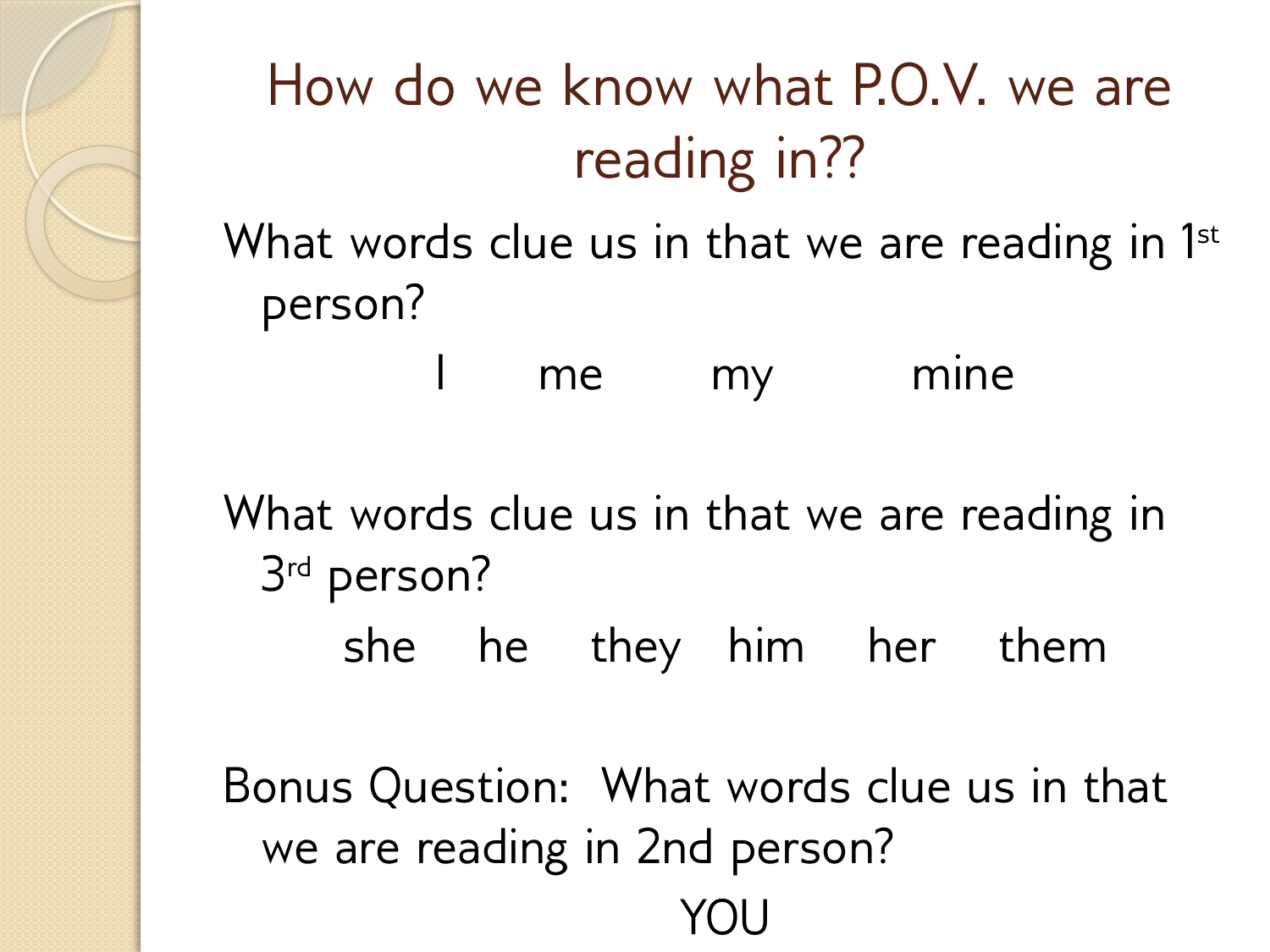

# How do we know what P.O.V. we are reading in??
What words clue us in that we are reading in 1st person?
I      me       my         mine

What words clue us in that we are reading in 3rd person?
she    he    they   him    her    them

Bonus Question:  What words clue us in that we are reading in 2nd person?
YOU